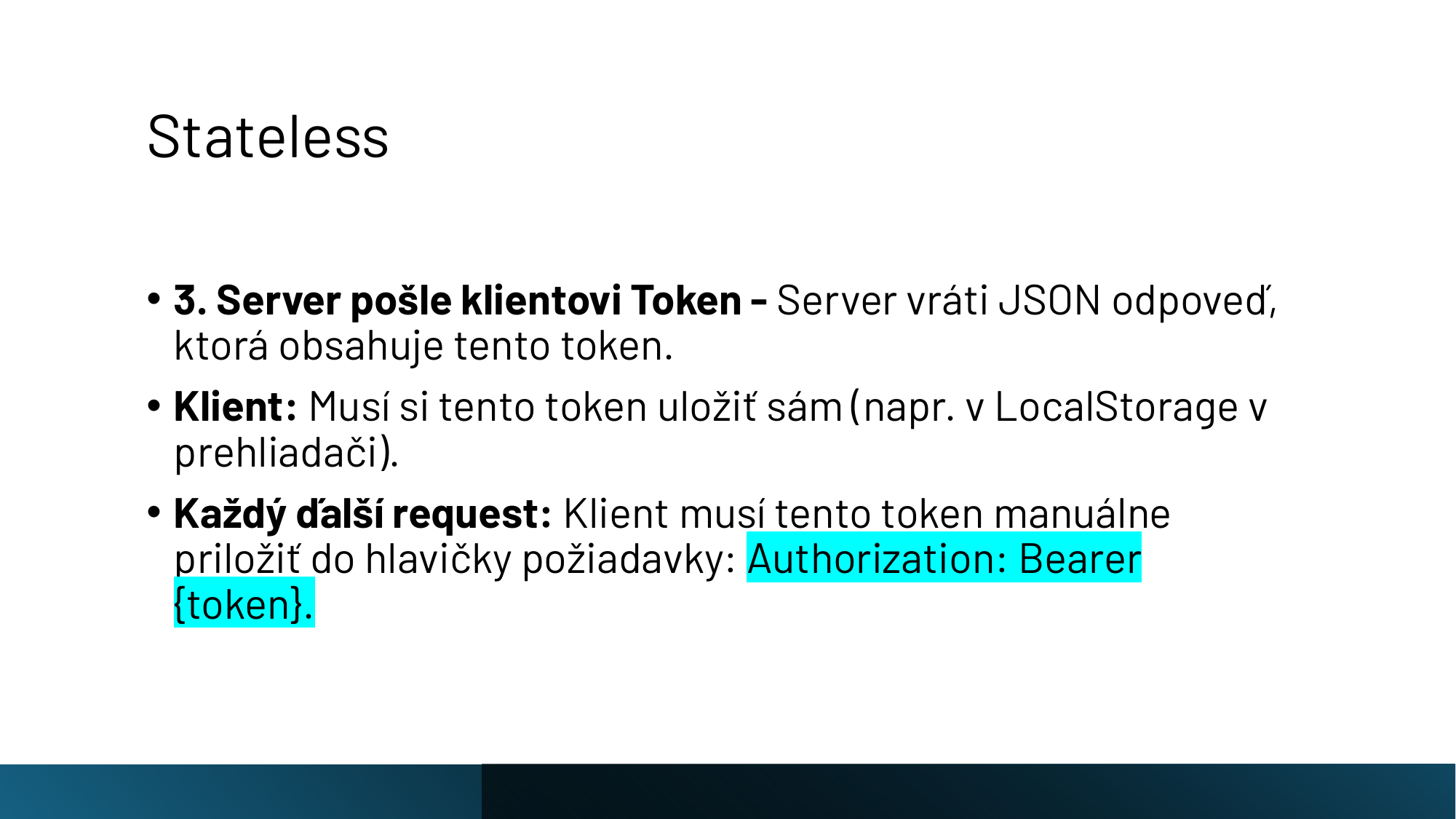

# Stateless
3. Server pošle klientovi Token - Server vráti JSON odpoveď, ktorá obsahuje tento token.
Klient: Musí si tento token uložiť sám (napr. v LocalStorage v prehliadači).
Každý ďalší request: Klient musí tento token manuálne priložiť do hlavičky požiadavky: Authorization: Bearer {token}.